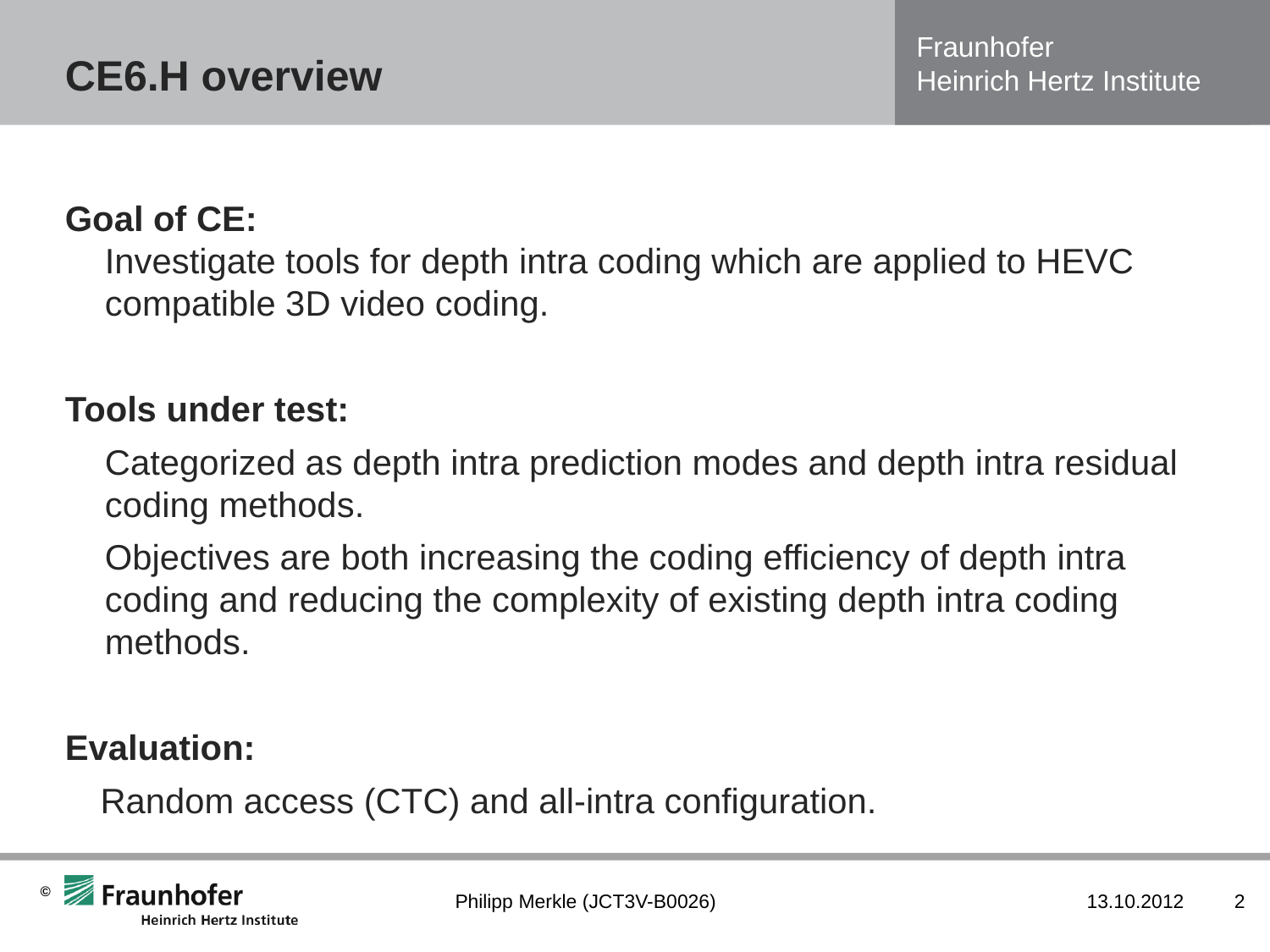

# CE6.H overview
Goal of CE:
Investigate tools for depth intra coding which are applied to HEVC compatible 3D video coding.

Tools under test:
	Categorized as depth intra prediction modes and depth intra residual coding methods.
	Objectives are both increasing the coding efficiency of depth intra coding and reducing the complexity of existing depth intra coding methods.

Evaluation:
Random access (CTC) and all-intra configuration.
Philipp Merkle (JCT3V-B0026)
13.10.2012
2